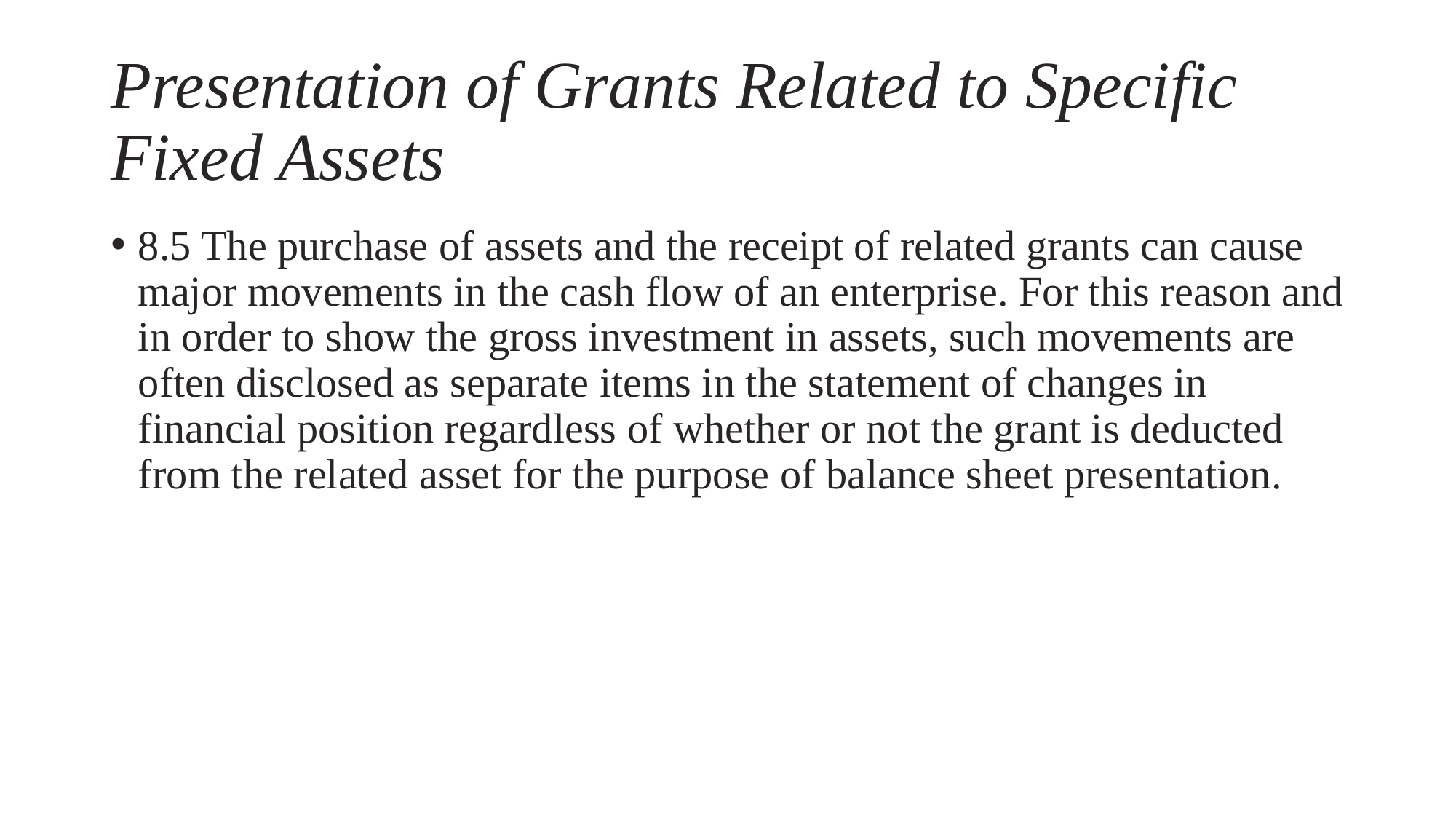

# Presentation of Grants Related to Specific Fixed Assets
8.5 The purchase of assets and the receipt of related grants can cause major movements in the cash flow of an enterprise. For this reason and in order to show the gross investment in assets, such movements are often disclosed as separate items in the statement of changes in financial position regardless of whether or not the grant is deducted from the related asset for the purpose of balance sheet presentation.